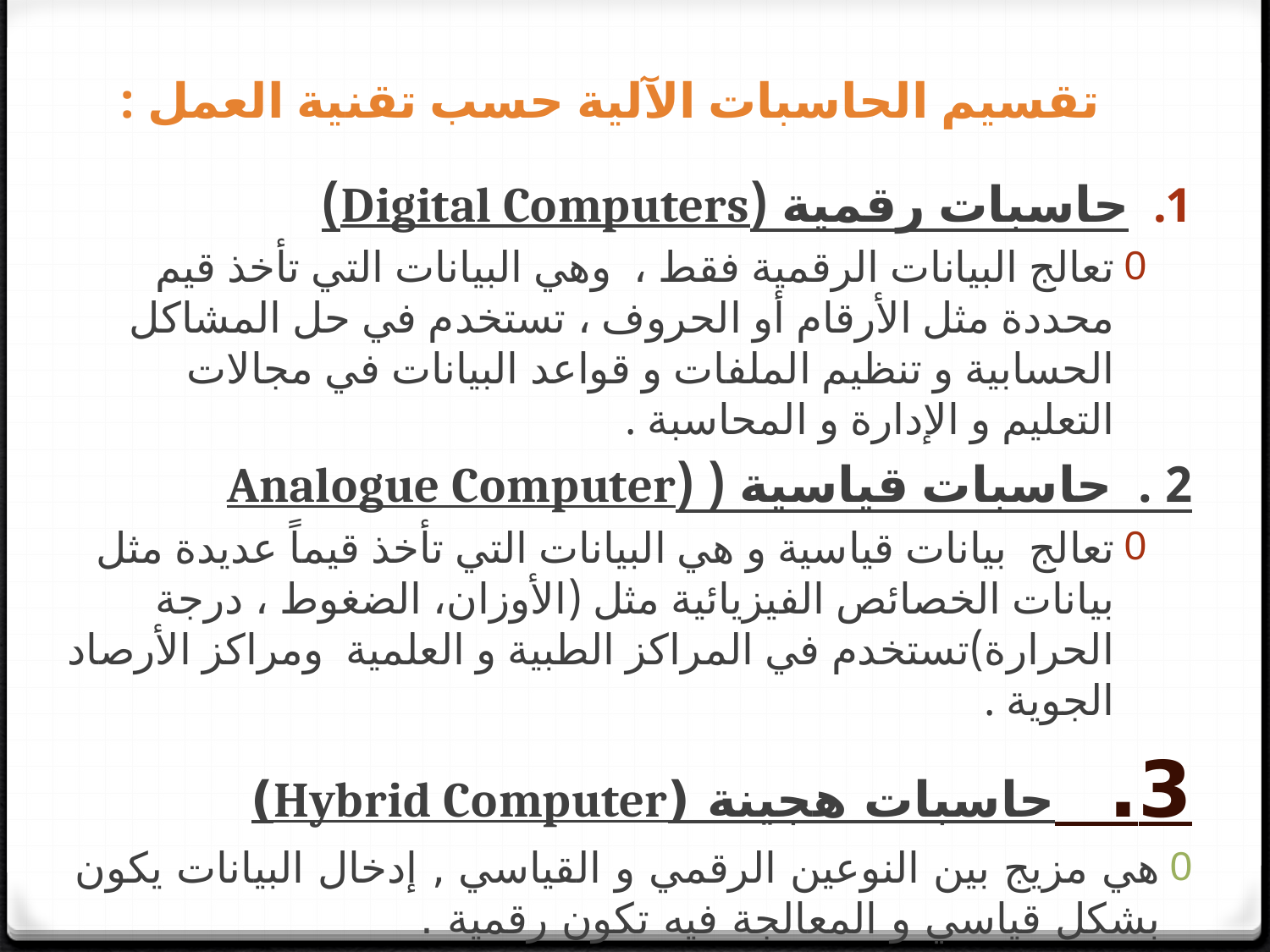

# تقسيم الحاسبات الآلية حسب تقنية العمل :
حاسبات رقمية (Digital Computers)
تعالج البيانات الرقمية فقط ،  وهي البيانات التي تأخذ قيم محددة مثل الأرقام أو الحروف ، تستخدم في حل المشاكل الحسابية و تنظيم الملفات و قواعد البيانات في مجالات  التعليم و الإدارة و المحاسبة .
2 .  حاسبات قياسية ( (Analogue Computer
تعالج  بيانات قياسية و هي البيانات التي تأخذ قيماً عديدة مثل بيانات الخصائص الفيزيائية مثل (الأوزان، الضغوط ، درجة الحرارة)تستخدم في المراكز الطبية و العلمية  ومراكز الأرصاد الجوية .
3.  حاسبات هجينة (Hybrid Computer)
	هي مزيج بين النوعين الرقمي و القياسي , إدخال البيانات يكون بشكل قياسي و المعالجة فيه تكون رقمية .